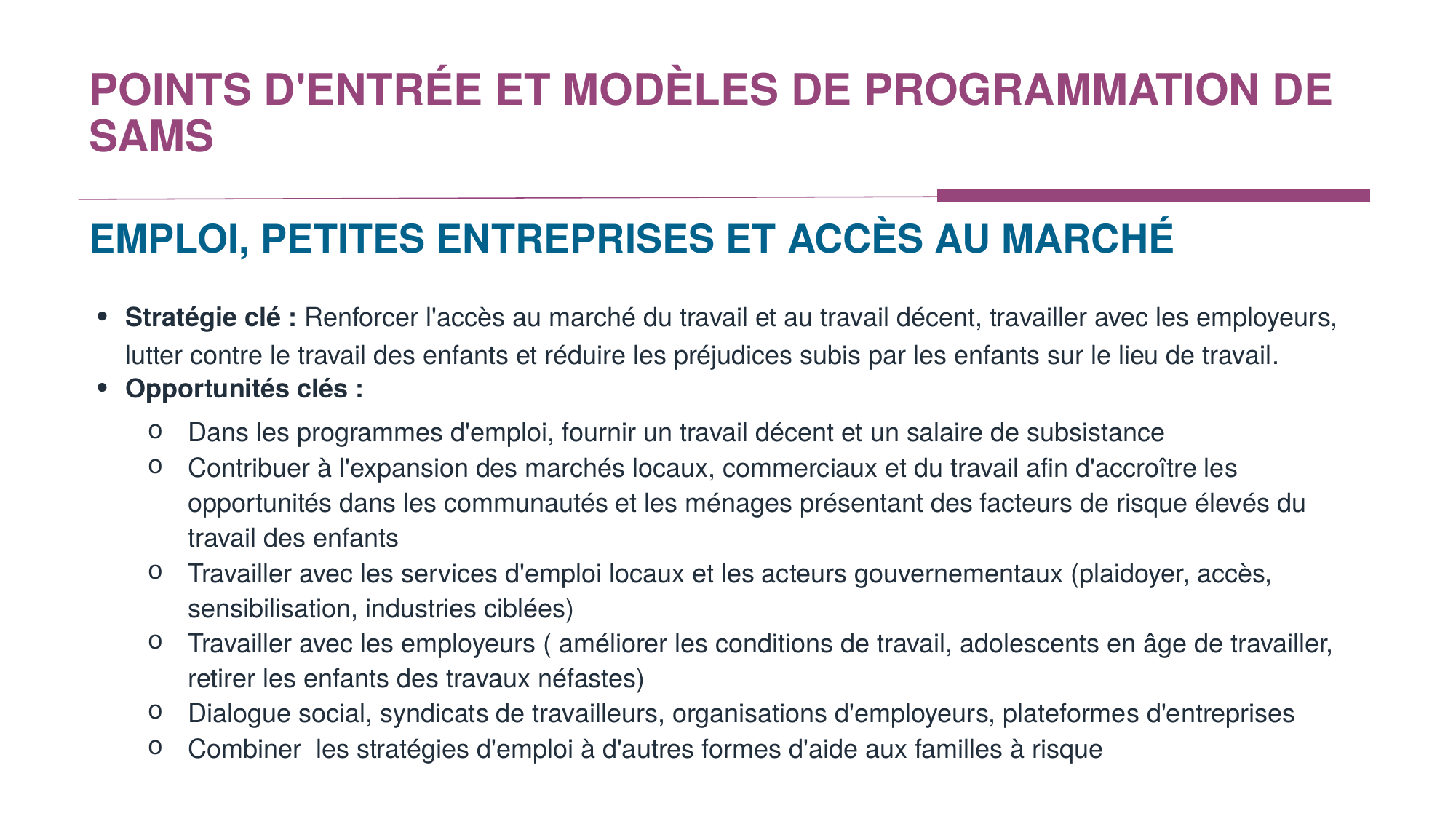

# POINTS D'ENTRÉE ET MODÈLES DE PROGRAMMATION DE SAMS
EMPLOI, PETITES ENTREPRISES ET ACCÈS AU MARCHÉ
Stratégie clé : Renforcer l'accès au marché du travail et au travail décent, travailler avec les employeurs, lutter contre le travail des enfants et réduire les préjudices subis par les enfants sur le lieu de travail.
Opportunités clés :
Dans les programmes d'emploi, fournir un travail décent et un salaire de subsistance
Contribuer à l'expansion des marchés locaux, commerciaux et du travail afin d'accroître les opportunités dans les communautés et les ménages présentant des facteurs de risque élevés du travail des enfants
Travailler avec les services d'emploi locaux et les acteurs gouvernementaux (plaidoyer, accès, sensibilisation, industries ciblées)
Travailler avec les employeurs ( améliorer les conditions de travail, adolescents en âge de travailler, retirer les enfants des travaux néfastes)
Dialogue social, syndicats de travailleurs, organisations d'employeurs, plateformes d'entreprises
Combiner  les stratégies d'emploi à d'autres formes d'aide aux familles à risque